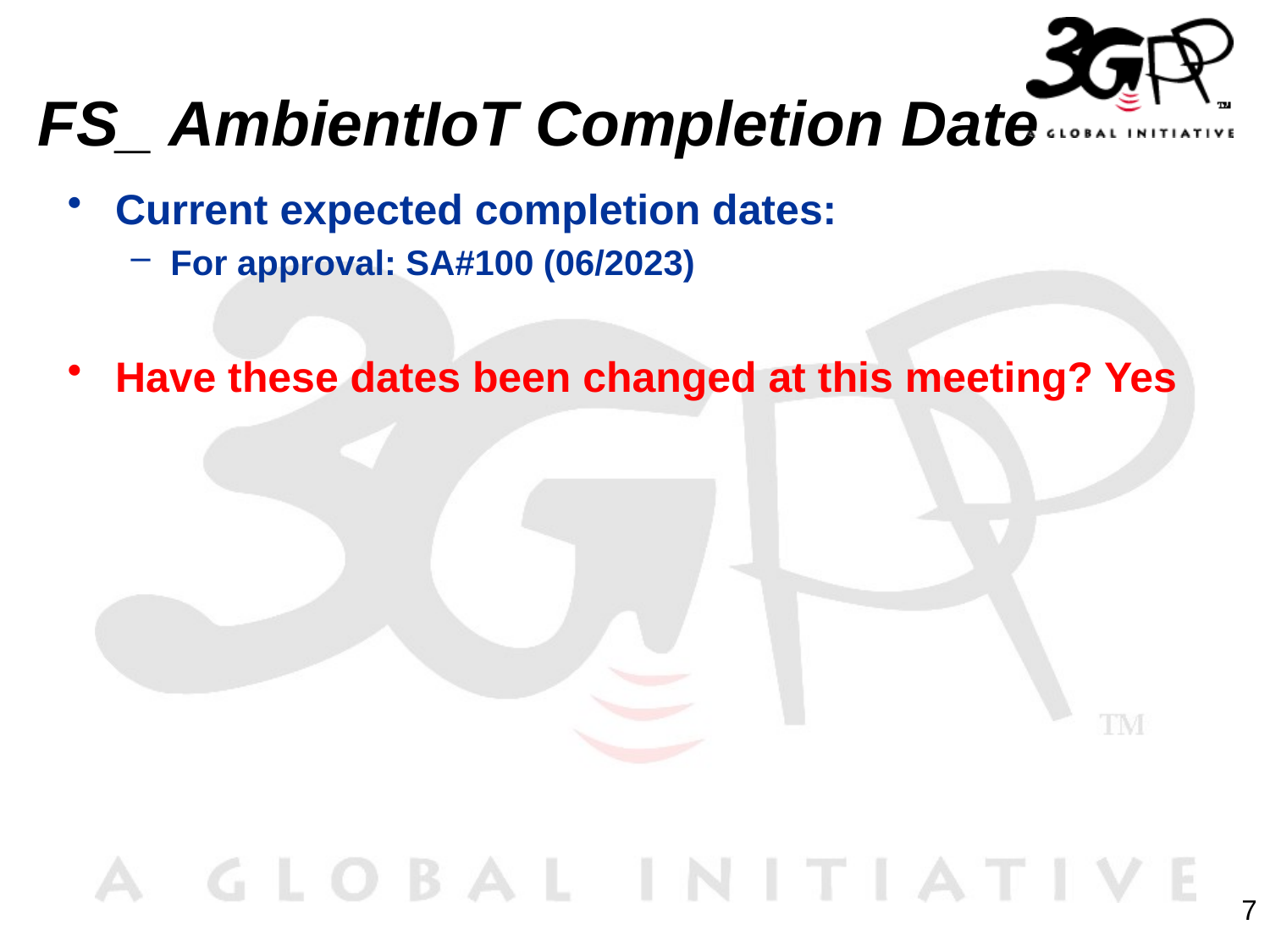

# FS_ AmbientIoT Completion Date
Current expected completion dates:
For approval: SA#100 (06/2023)

Have these dates been changed at this meeting? Yes
7